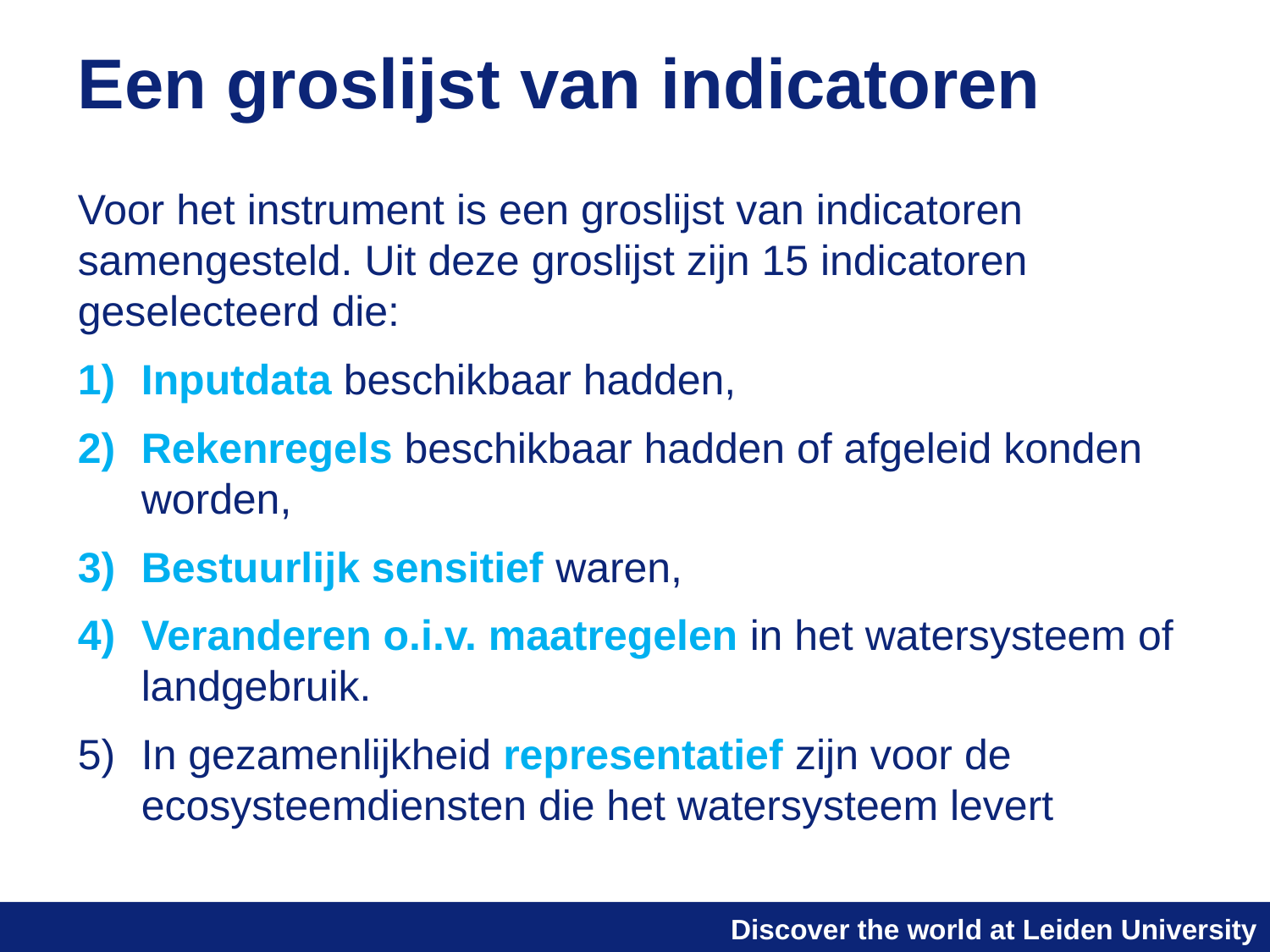

# Een groslijst van indicatoren
Voor het instrument is een groslijst van indicatoren samengesteld. Uit deze groslijst zijn 15 indicatoren geselecteerd die:
Inputdata beschikbaar hadden,
Rekenregels beschikbaar hadden of afgeleid konden worden,
Bestuurlijk sensitief waren,
Veranderen o.i.v. maatregelen in het watersysteem of landgebruik.
In gezamenlijkheid representatief zijn voor de ecosysteemdiensten die het watersysteem levert